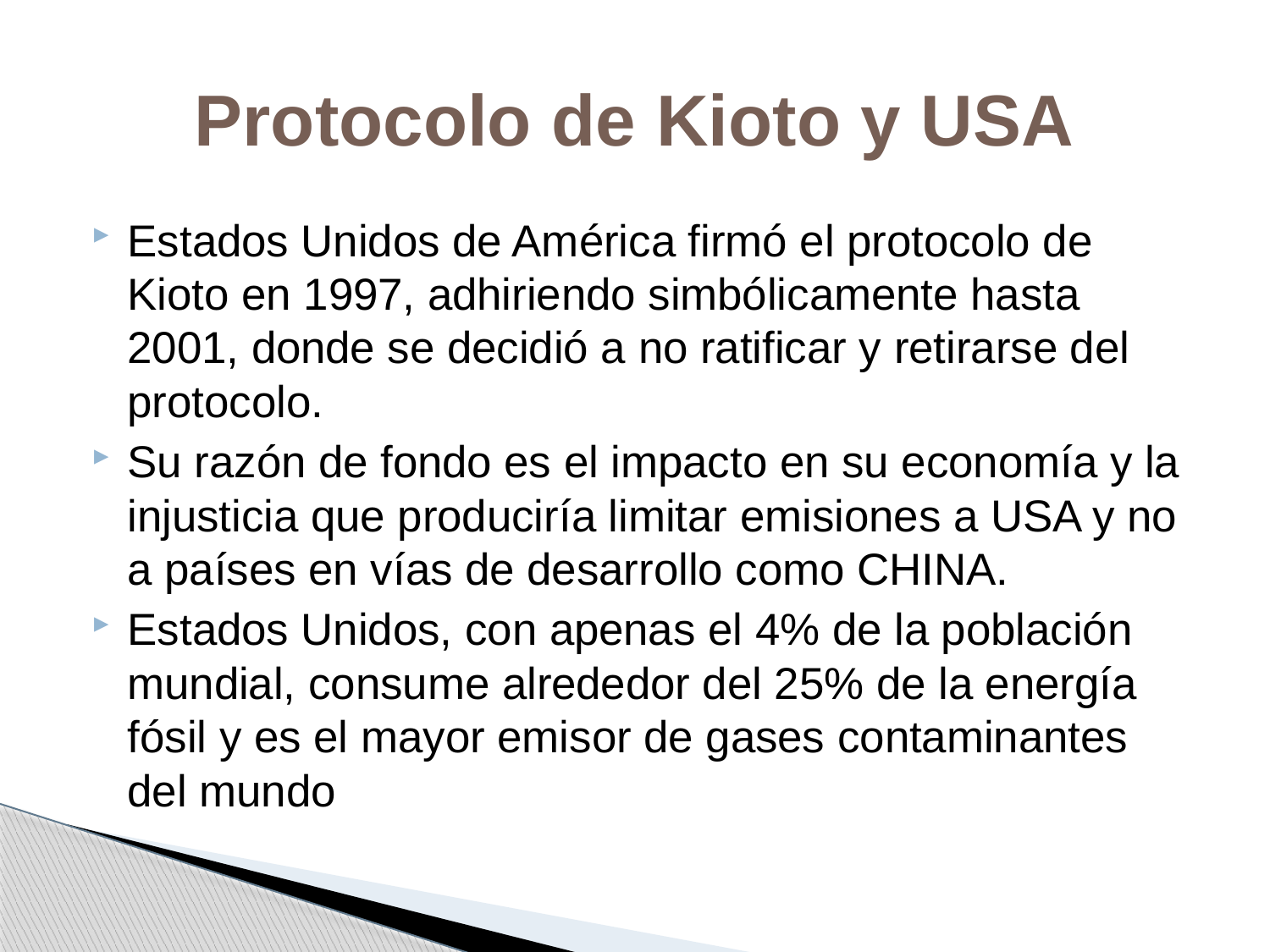

# Protocolo de Kioto y USA
Estados Unidos de América firmó el protocolo de Kioto en 1997, adhiriendo simbólicamente hasta 2001, donde se decidió a no ratificar y retirarse del protocolo.
Su razón de fondo es el impacto en su economía y la injusticia que produciría limitar emisiones a USA y no a países en vías de desarrollo como CHINA.
Estados Unidos, con apenas el 4% de la población mundial, consume alrededor del 25% de la energía fósil y es el mayor emisor de gases contaminantes del mundo